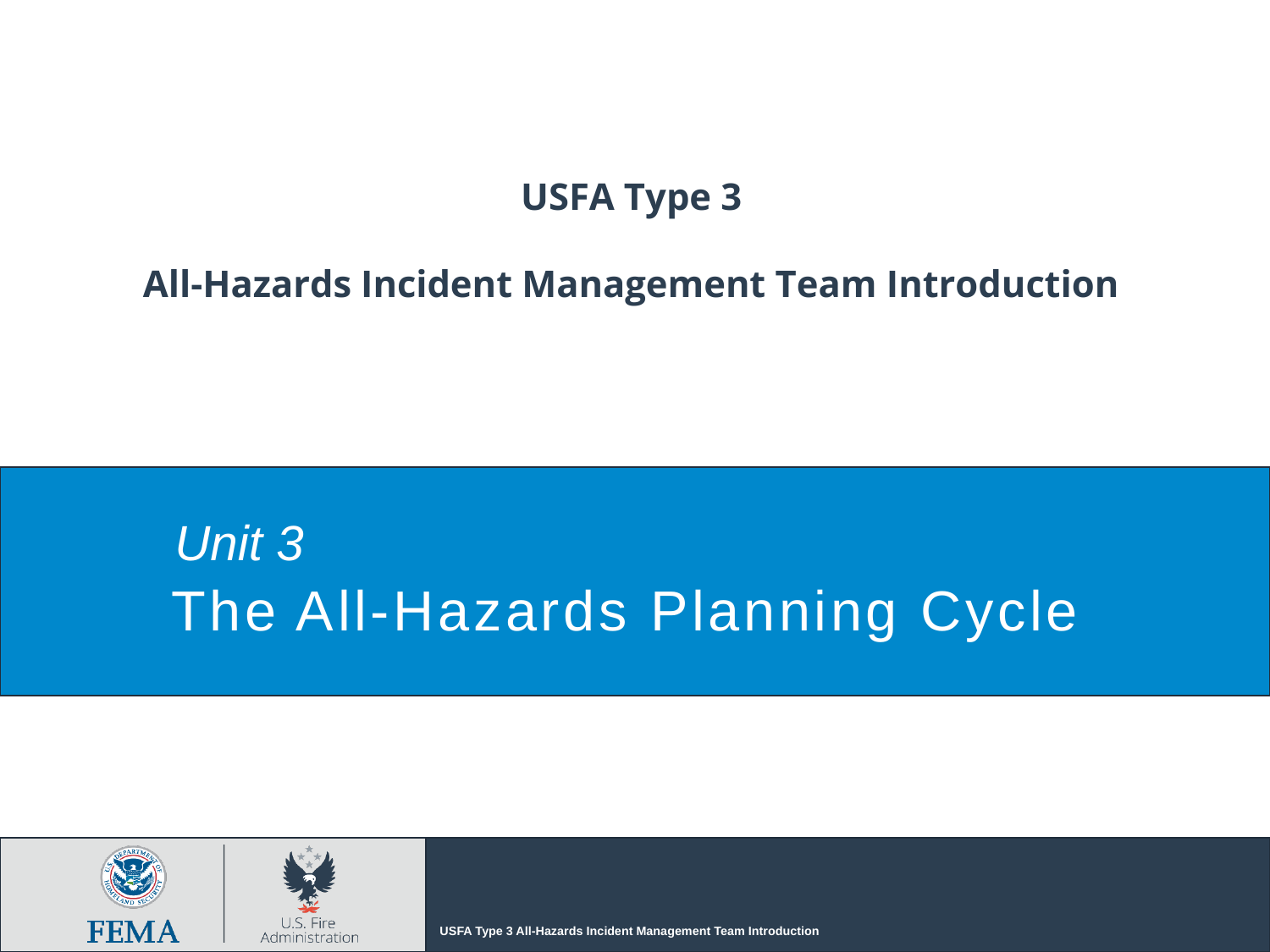

USFA Type 3
All-Hazards Incident Management Team Introduction
# Unit 3
The All-Hazards Planning Cycle

USFA Type 3 All-Hazards Incident Management Team Introduction